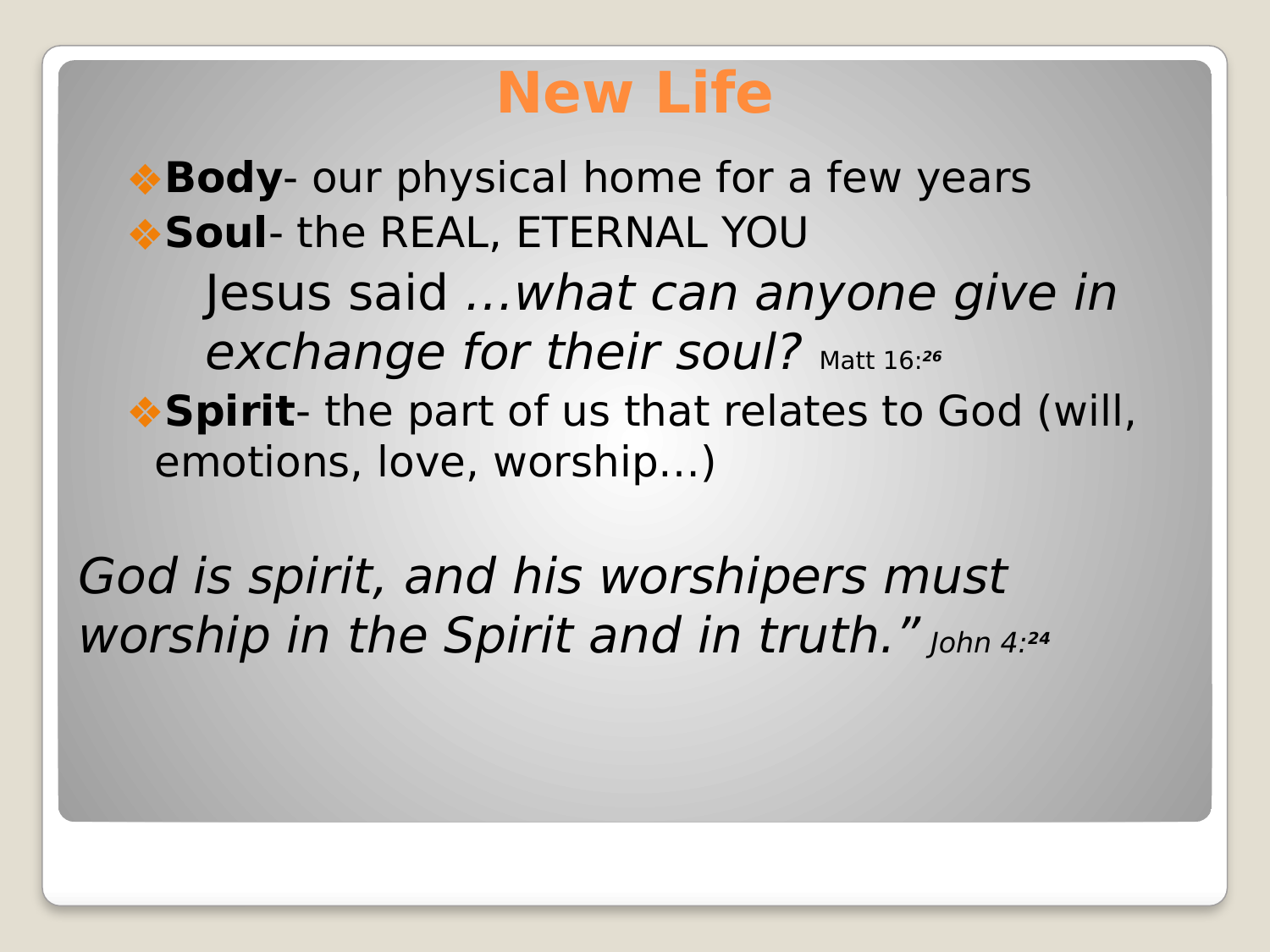

# New Life
Body- our physical home for a few years
Soul- the REAL, ETERNAL YOU
	Jesus said …what can anyone give in 	exchange for their soul? Matt 16:26
Spirit- the part of us that relates to God (will, emotions, love, worship…)

God is spirit, and his worshipers must worship in the Spirit and in truth.” John 4:24